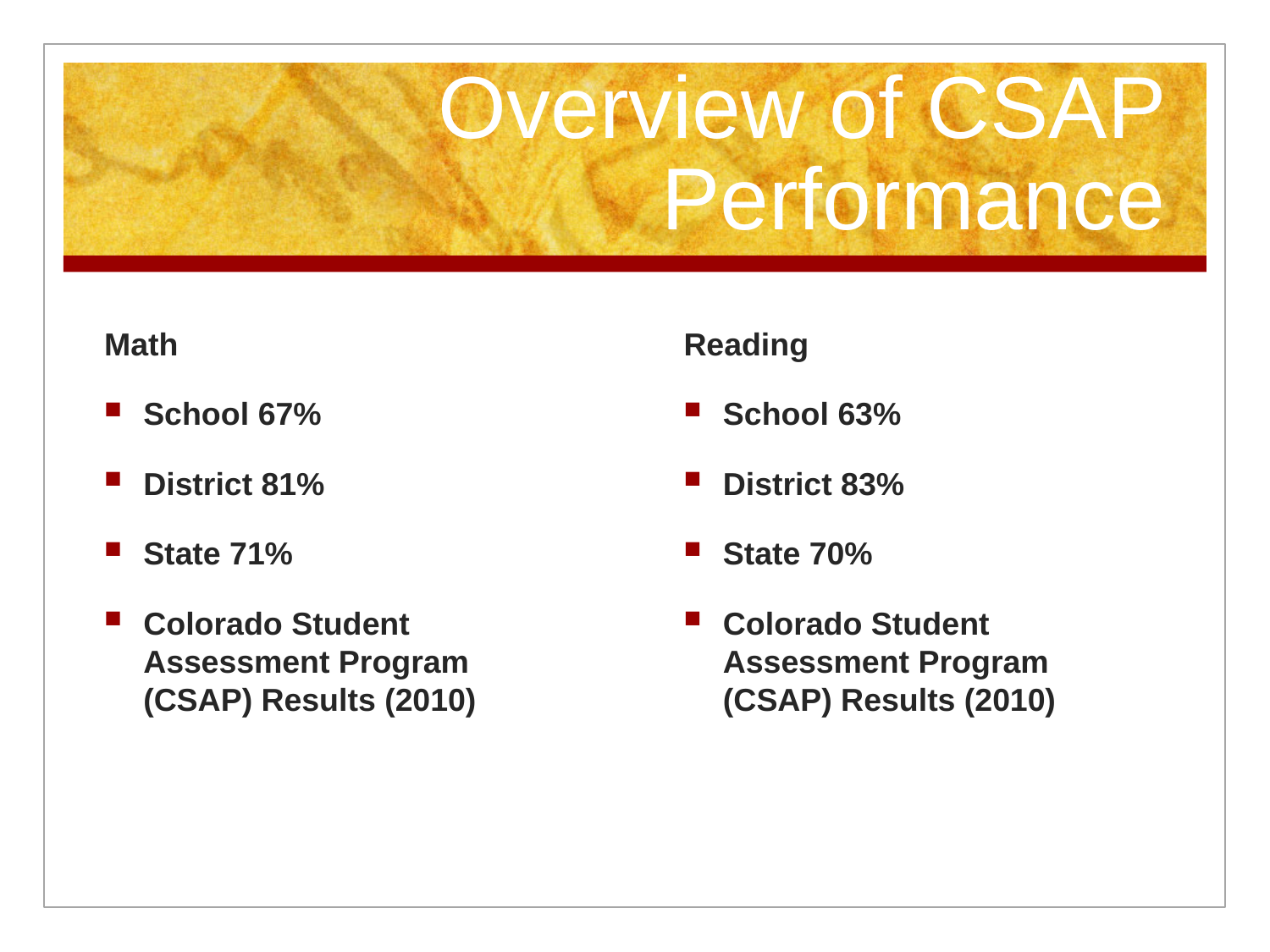

# Overview of CSAP Performance
Math
School 67%
District 81%
State 71%
Colorado Student Assessment Program (CSAP) Results (2010)
Reading
School 63%
District 83%
State 70%
Colorado Student Assessment Program (CSAP) Results (2010)